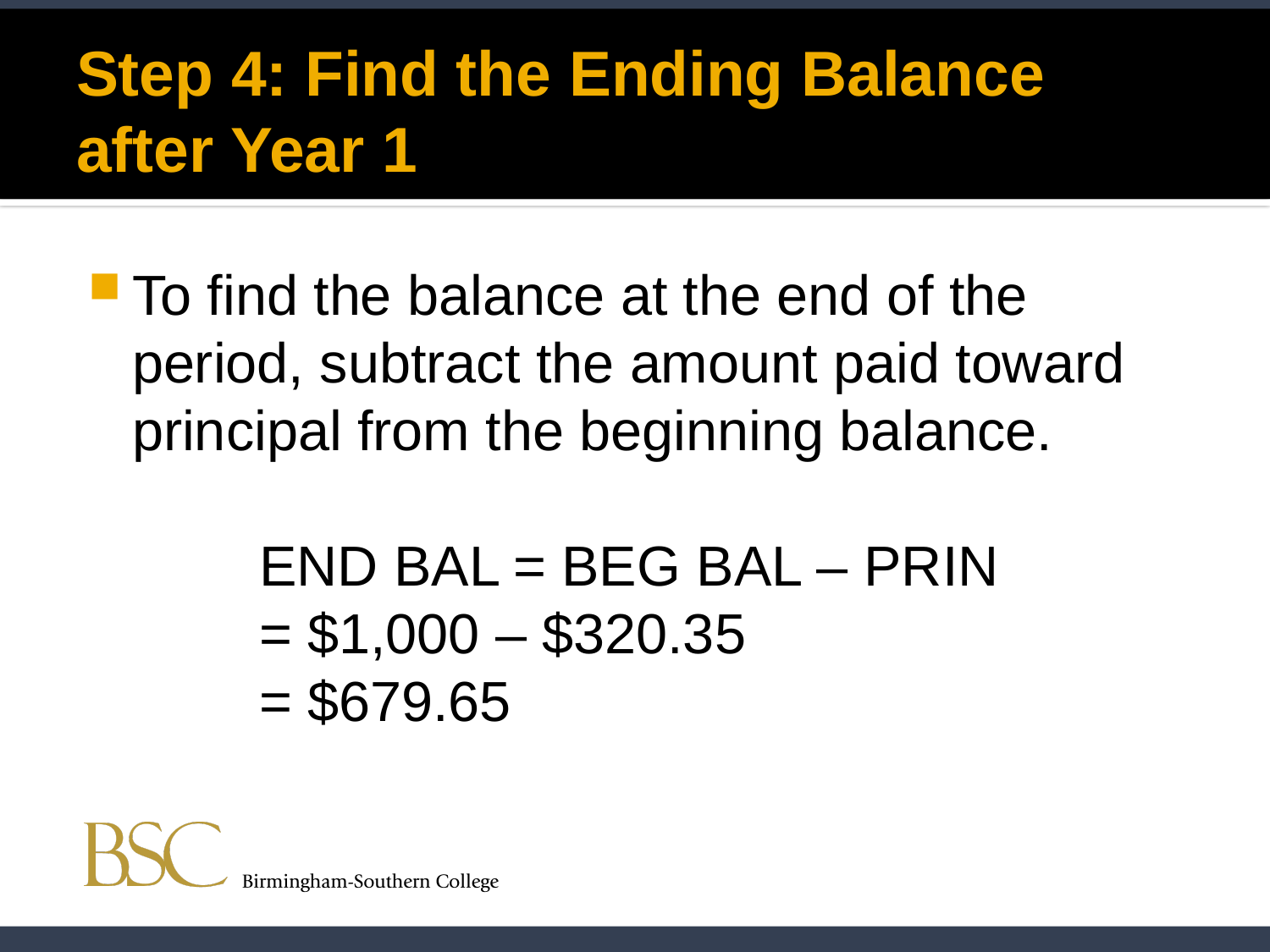

# Step 4: Find the Ending Balance after Year 1
To find the balance at the end of the period, subtract the amount paid toward principal from the beginning balance.

		END BAL	= BEG BAL – PRIN
		= $1,000 – $320.35
		= $679.65